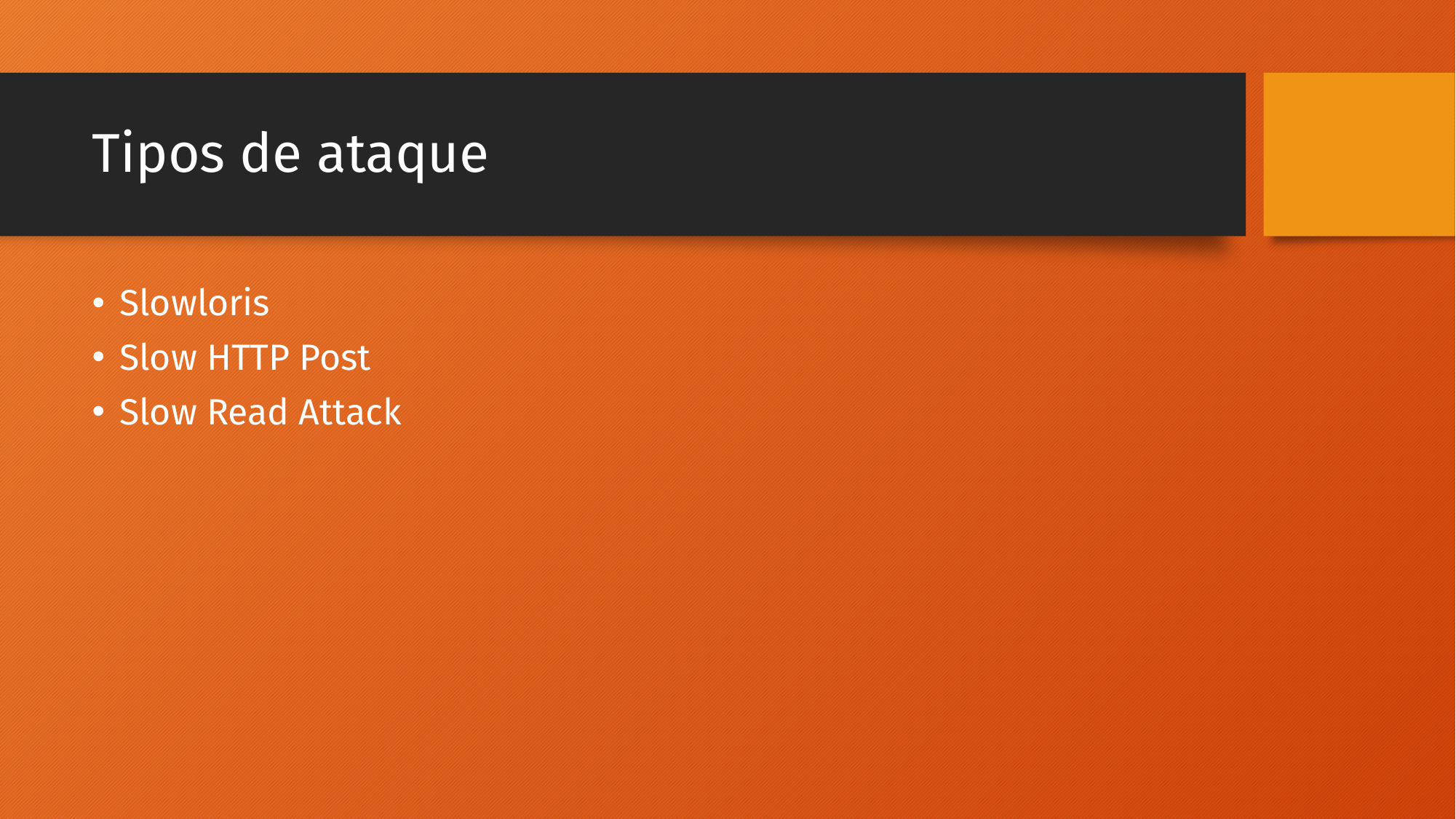

# Tipos de ataque
Slowloris
Slow HTTP Post
Slow Read Attack